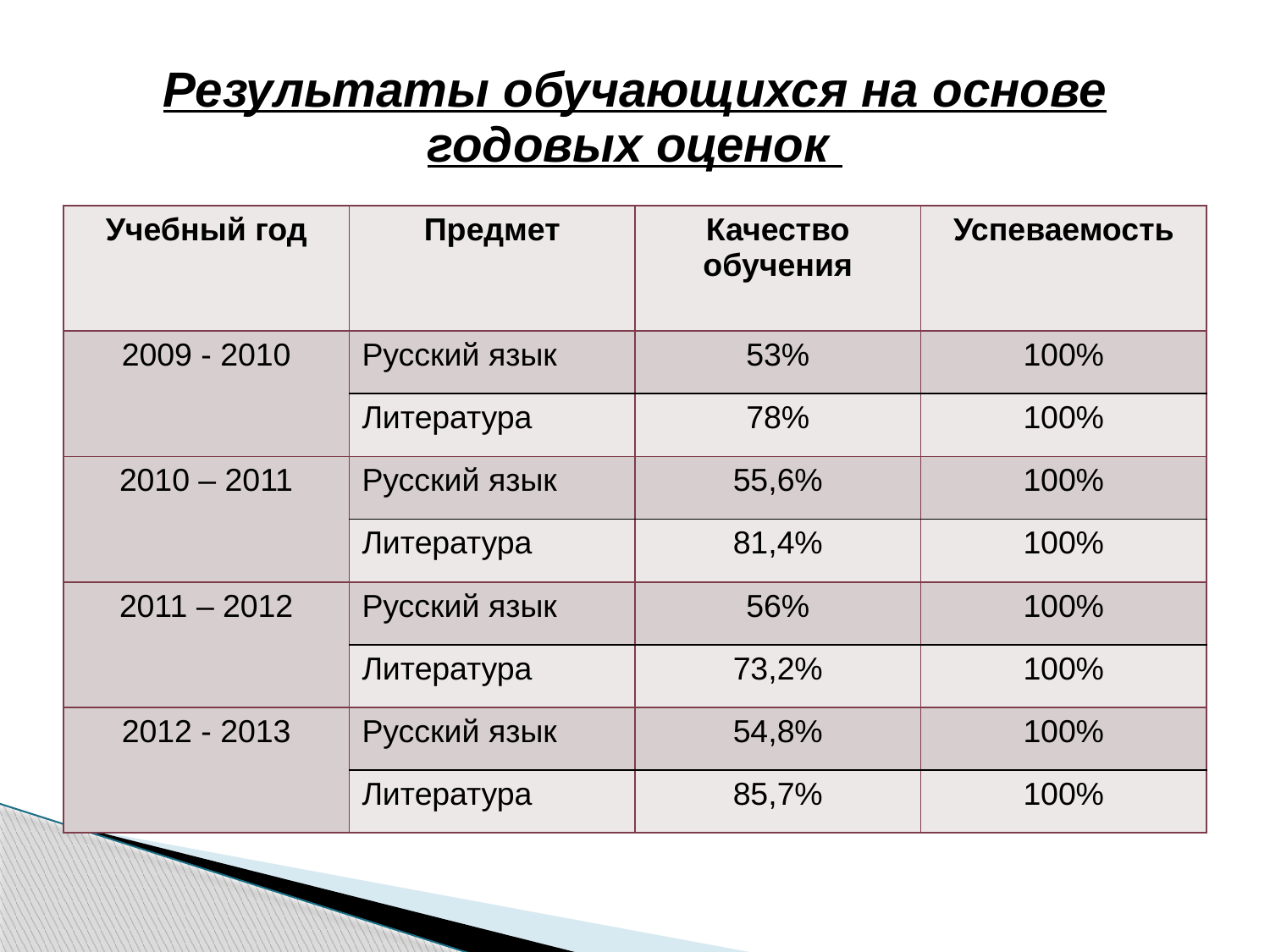

# Результаты обучающихся на основе годовых оценок
| Учебный год | Предмет | Качество обучения | Успеваемость |
| --- | --- | --- | --- |
| 2009 - 2010 | Русский язык | 53% | 100% |
|  | Литература | 78% | 100% |
| 2010 – 2011 | Русский язык | 55,6% | 100% |
|  | Литература | 81,4% | 100% |
| 2011 – 2012 | Русский язык | 56% | 100% |
|  | Литература | 73,2% | 100% |
| 2012 - 2013 | Русский язык | 54,8% | 100% |
|  | Литература | 85,7% | 100% |